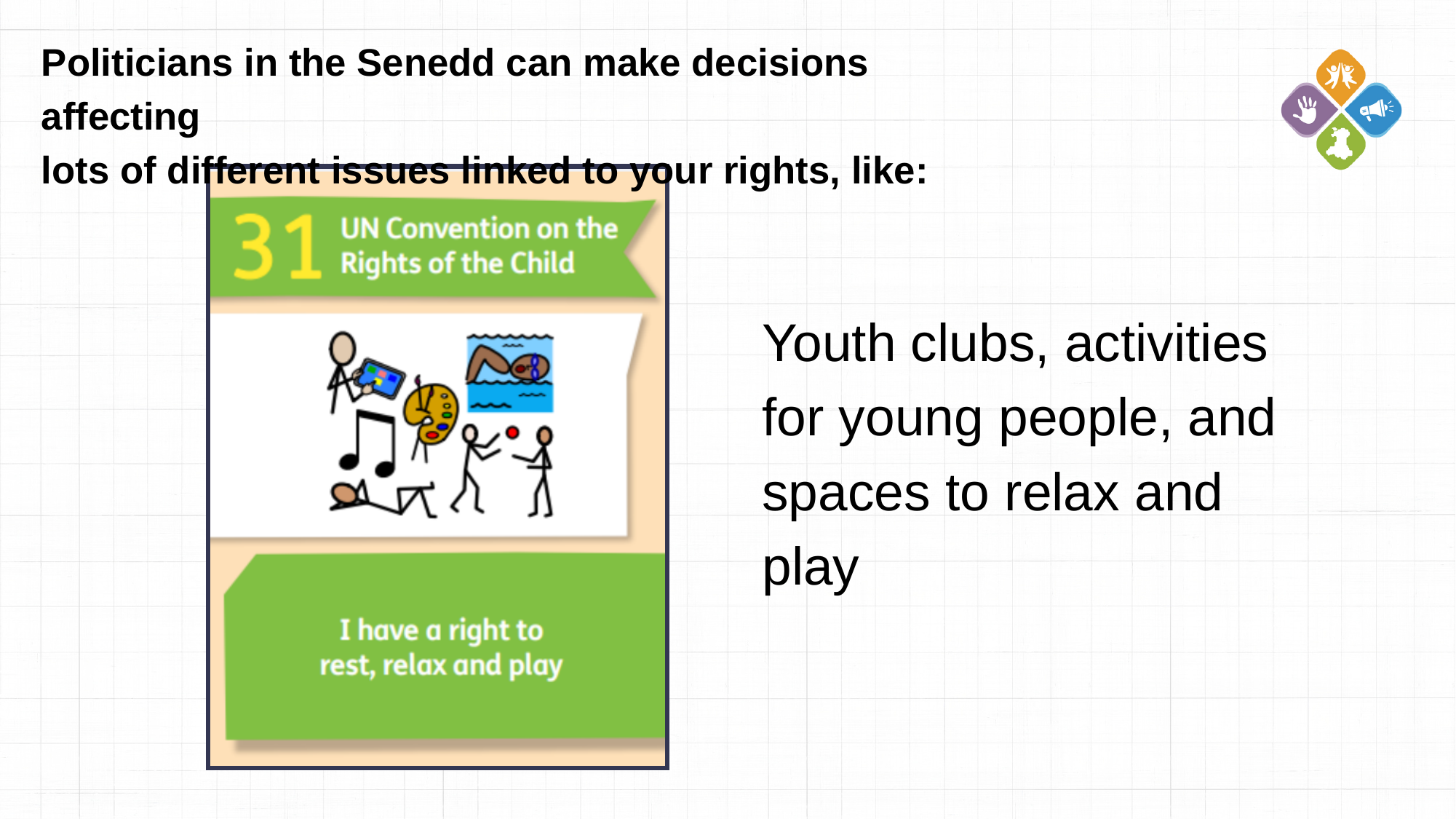

Politicians in the Senedd can make decisions affecting
lots of different issues linked to your rights, like:

Youth clubs, activities for young people, and spaces to relax and play